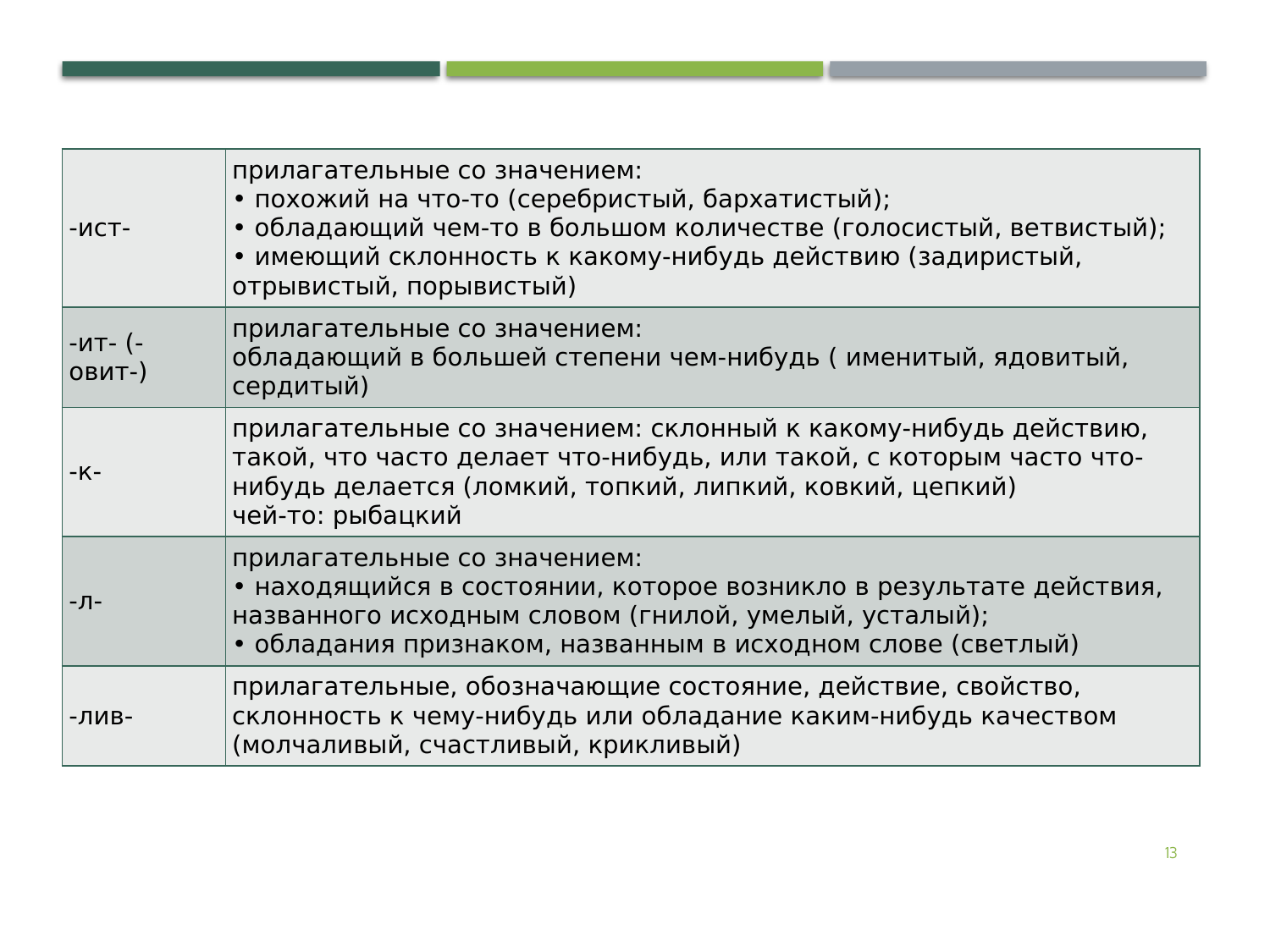

| -ист- | прилагательные со значением:  • похожий на что-то (серебристый, бархатистый);  • обладающий чем-то в большом количестве (голосистый, ветвистый);  • имеющий склонность к какому-нибудь действию (задиристый, отрывистый, порывистый) |
| --- | --- |
| -ит- (-овит-) | прилагательные со значением:  обладающий в большей степени чем-нибудь ( именитый, ядовитый, сердитый) |
| -к- | прилагательные со значением: склонный к какому-нибудь действию, такой, что часто делает что-нибудь, или такой, с которым часто что-нибудь делается (ломкий, топкий, липкий, ковкий, цепкий)  чей-то: рыбацкий |
| -л- | прилагательные со значением:  • находящийся в состоянии, которое возникло в результате действия, названного исходным словом (гнилой, умелый, усталый);  • обладания признаком, названным в исходном слове (светлый) |
| -лив- | прилагательные, обозначающие состояние, действие, свойство, склонность к чему-нибудь или обладание каким-нибудь качеством (молчаливый, счастливый, крикливый) |
13